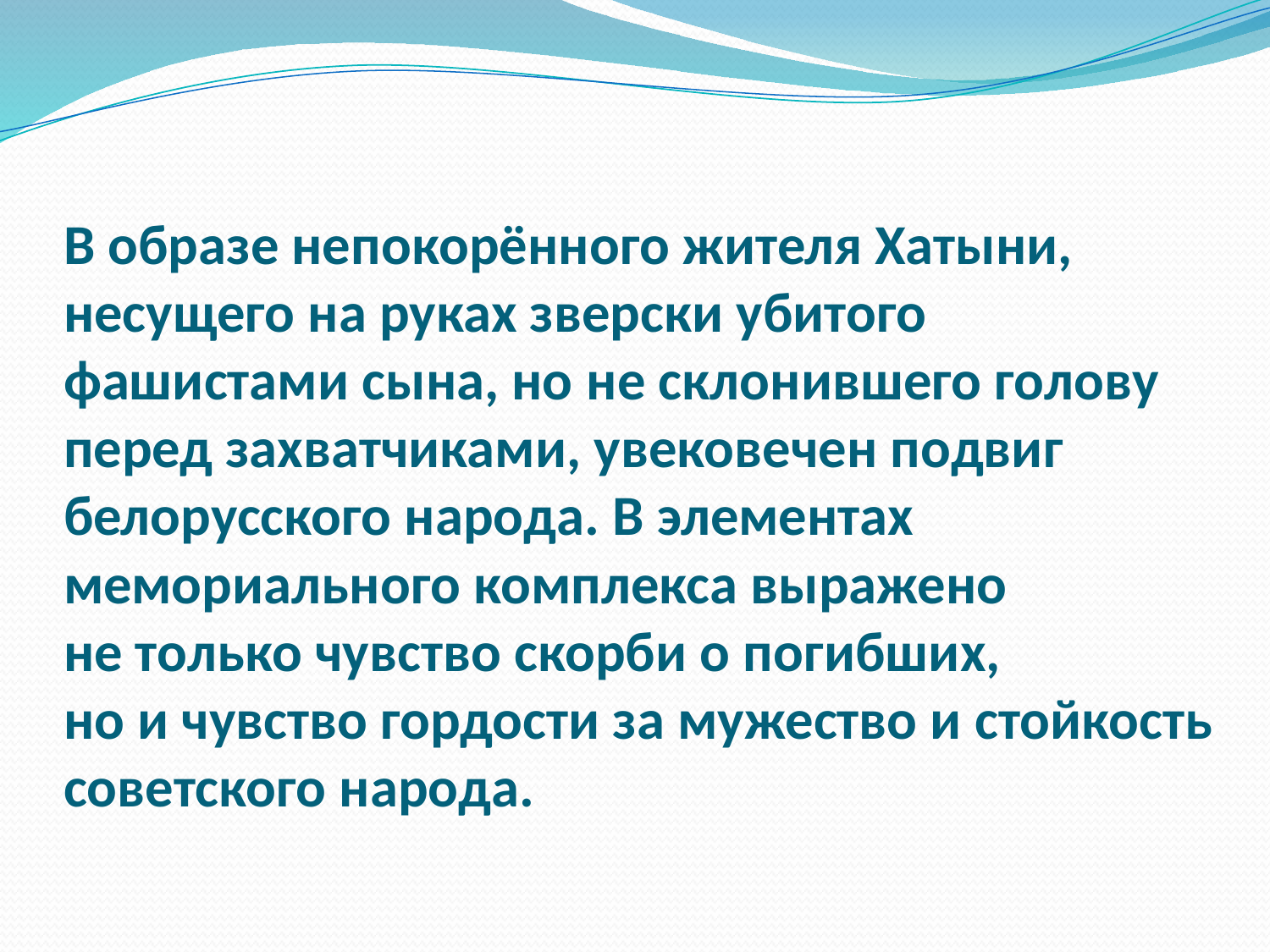

В образе непокорённого жителя Хатыни, несущего на руках зверски убитого фашистами сына, но не склонившего голову перед захватчиками, увековечен подвиг белорусского народа. В элементах мемориального комплекса выражено не только чувство скорби о погибших, но и чувство гордости за мужество и стойкость советского народа.